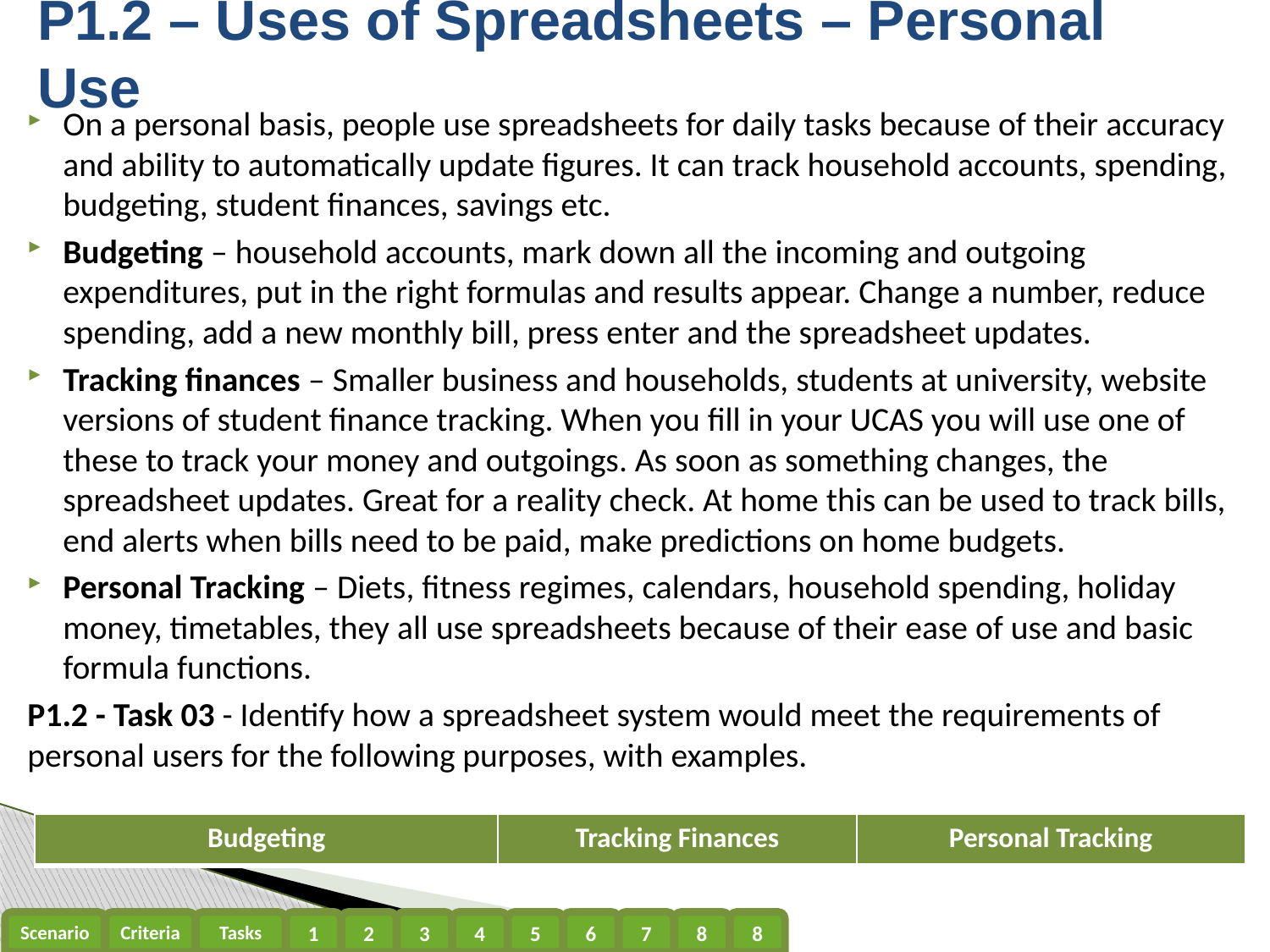

# P1.2 – Uses of Spreadsheets – Personal Use
On a personal basis, people use spreadsheets for daily tasks because of their accuracy and ability to automatically update figures. It can track household accounts, spending, budgeting, student finances, savings etc.
Budgeting – household accounts, mark down all the incoming and outgoing expenditures, put in the right formulas and results appear. Change a number, reduce spending, add a new monthly bill, press enter and the spreadsheet updates.
Tracking finances – Smaller business and households, students at university, website versions of student finance tracking. When you fill in your UCAS you will use one of these to track your money and outgoings. As soon as something changes, the spreadsheet updates. Great for a reality check. At home this can be used to track bills, end alerts when bills need to be paid, make predictions on home budgets.
Personal Tracking – Diets, fitness regimes, calendars, household spending, holiday money, timetables, they all use spreadsheets because of their ease of use and basic formula functions.
P1.2 - Task 03 - Identify how a spreadsheet system would meet the requirements of personal users for the following purposes, with examples.

| Budgeting | Tracking Finances | Personal Tracking |
| --- | --- | --- |